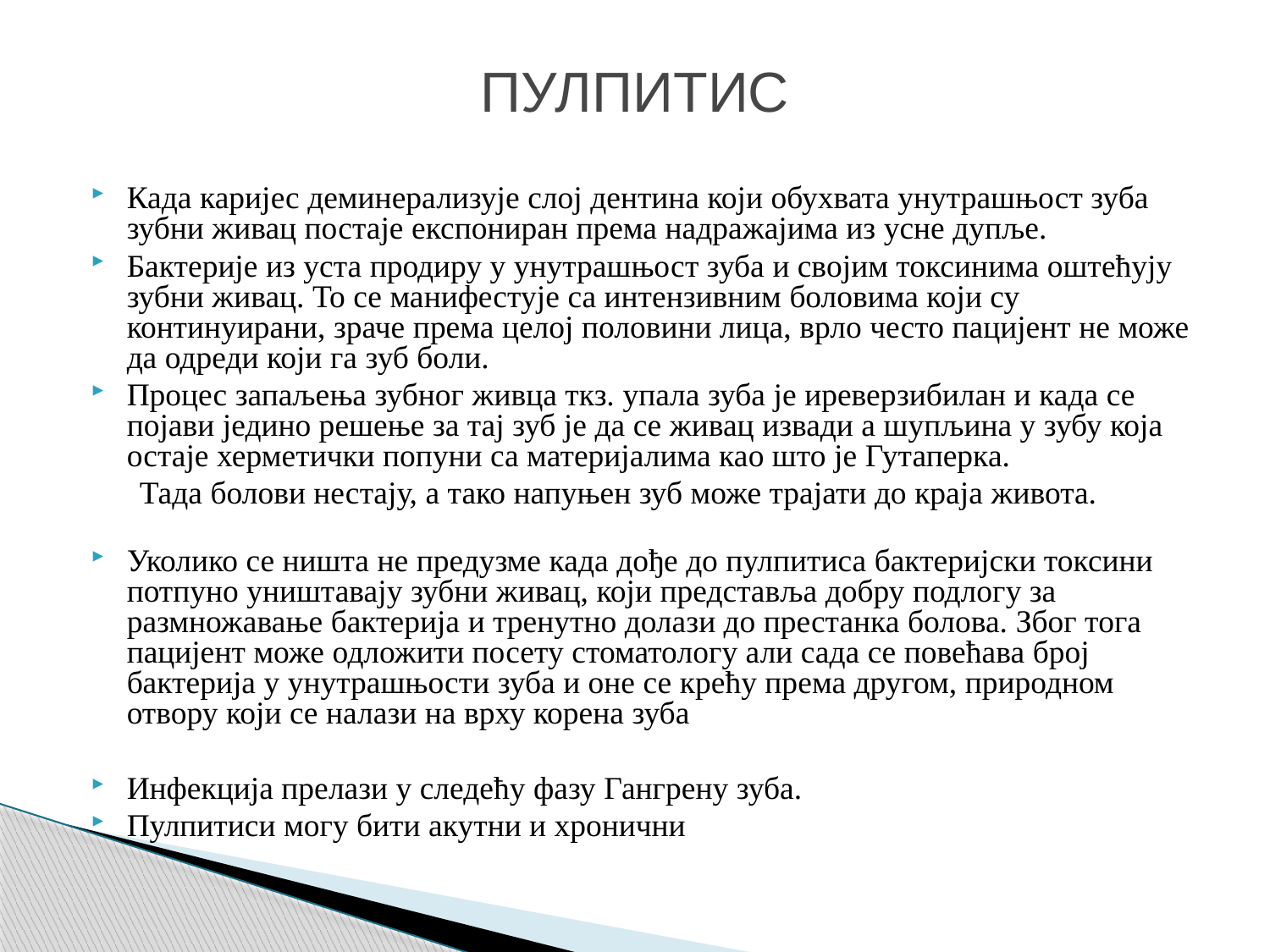

# ПУЛПИТИС

Када каријес деминерализује слој дентина који обухвата унутрашњост зуба зубни живац постаје експониран према надражајима из усне дупље.
Бактерије из уста продиру у унутрашњост зуба и својим токсинима оштећују зубни живац. То се манифестује са интензивним боловима који су континуирани, зраче према целој половини лица, врло често пацијент не може да одреди који га зуб боли.
Процес запаљења зубног живца ткз. упала зуба је иреверзибилан и када се појави једино решење за тај зуб је да се живац извади а шупљина у зубу која остаје херметички попуни са материјалима као што је Гутаперка.
      Тада болови нестају, а тако напуњен зуб може трајати до краја живота.
Уколико се ништа не предузме када дође до пулпитиса бактеријски токсини потпуно уништавају зубни живац, који представља добру подлогу за размножавање бактерија и тренутно долази до престанка болова. Због тога пацијент може одложити посету стоматологу али сада се повећава број бактерија у унутрашњости зуба и оне се крећу према другом, природном отвору који се налази на врху корена зуба

Инфекција прелази у следећу фазу Гангрену зуба.
Пулпитиси могу бити акутни и хронични